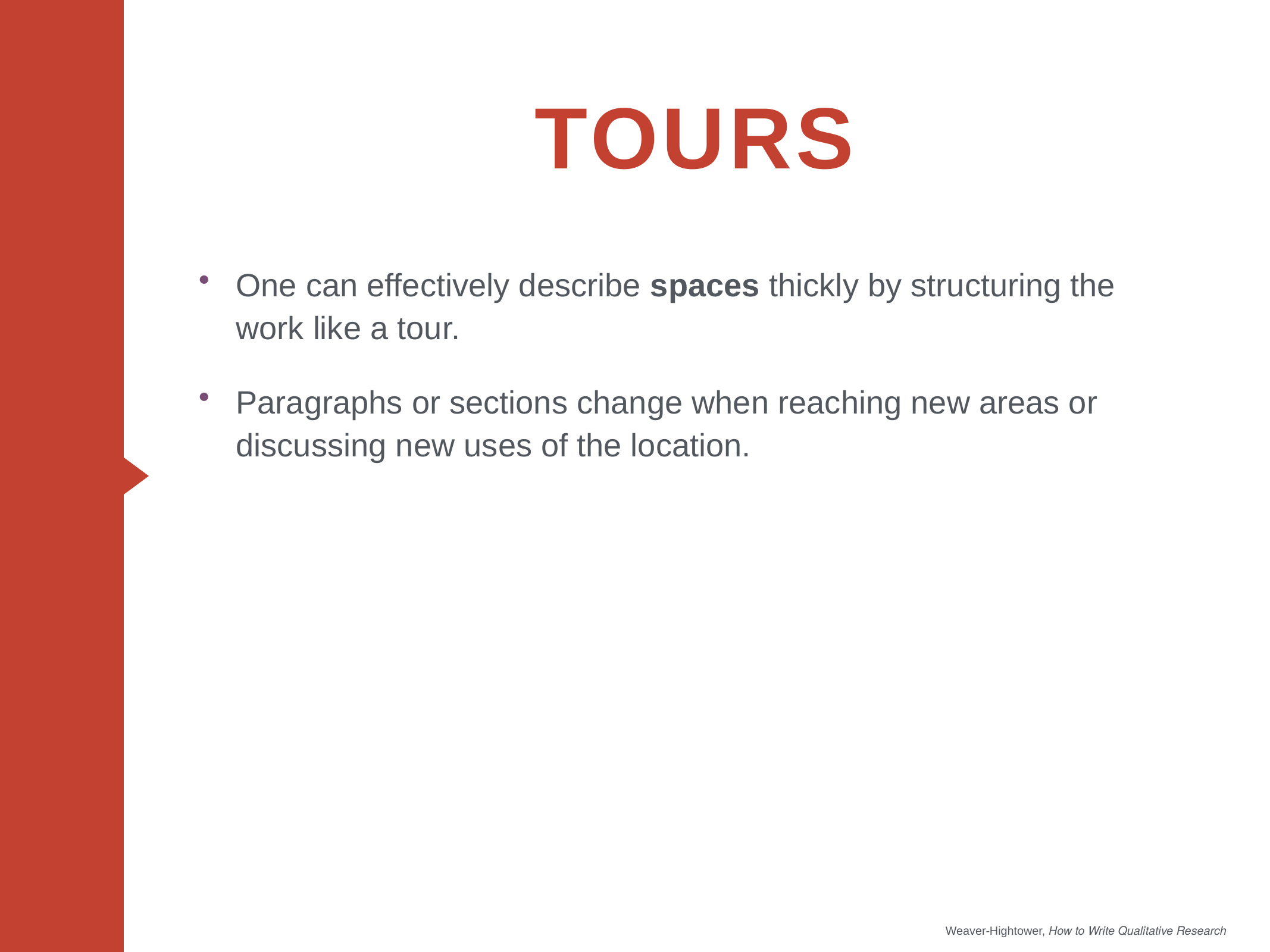

# tours
One can effectively describe spaces thickly by structuring the work like a tour.
Paragraphs or sections change when reaching new areas or discussing new uses of the location.